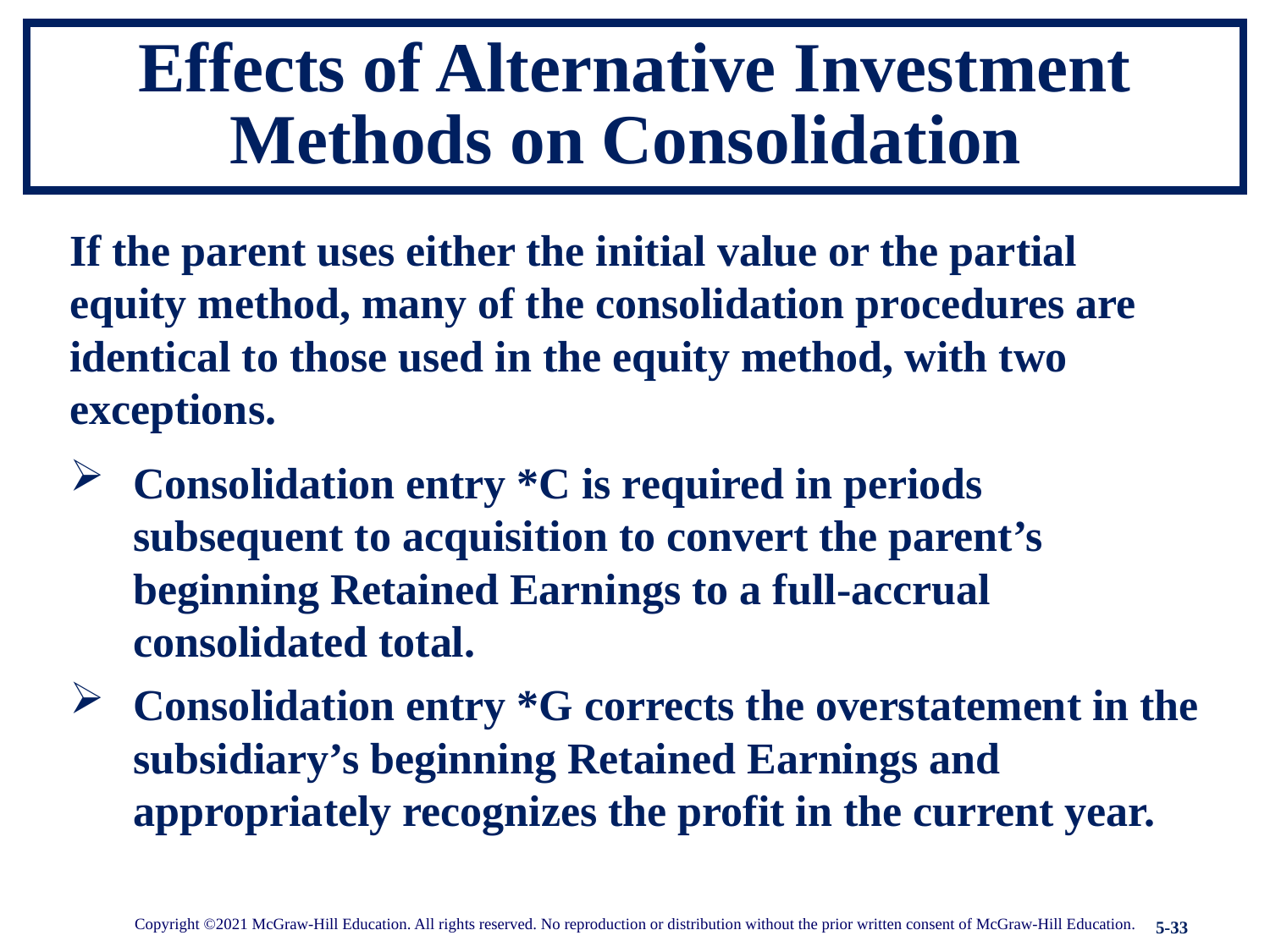

# Effects of Alternative Investment Methods on Consolidation
If the parent uses either the initial value or the partial equity method, many of the consolidation procedures are identical to those used in the equity method, with two exceptions.
Consolidation entry *C is required in periods subsequent to acquisition to convert the parent’s beginning Retained Earnings to a full-accrual consolidated total.
Consolidation entry *G corrects the overstatement in the subsidiary’s beginning Retained Earnings and appropriately recognizes the profit in the current year.

Copyright ©2021 McGraw-Hill Education. All rights reserved. No reproduction or distribution without the prior written consent of McGraw-Hill Education.
5-33